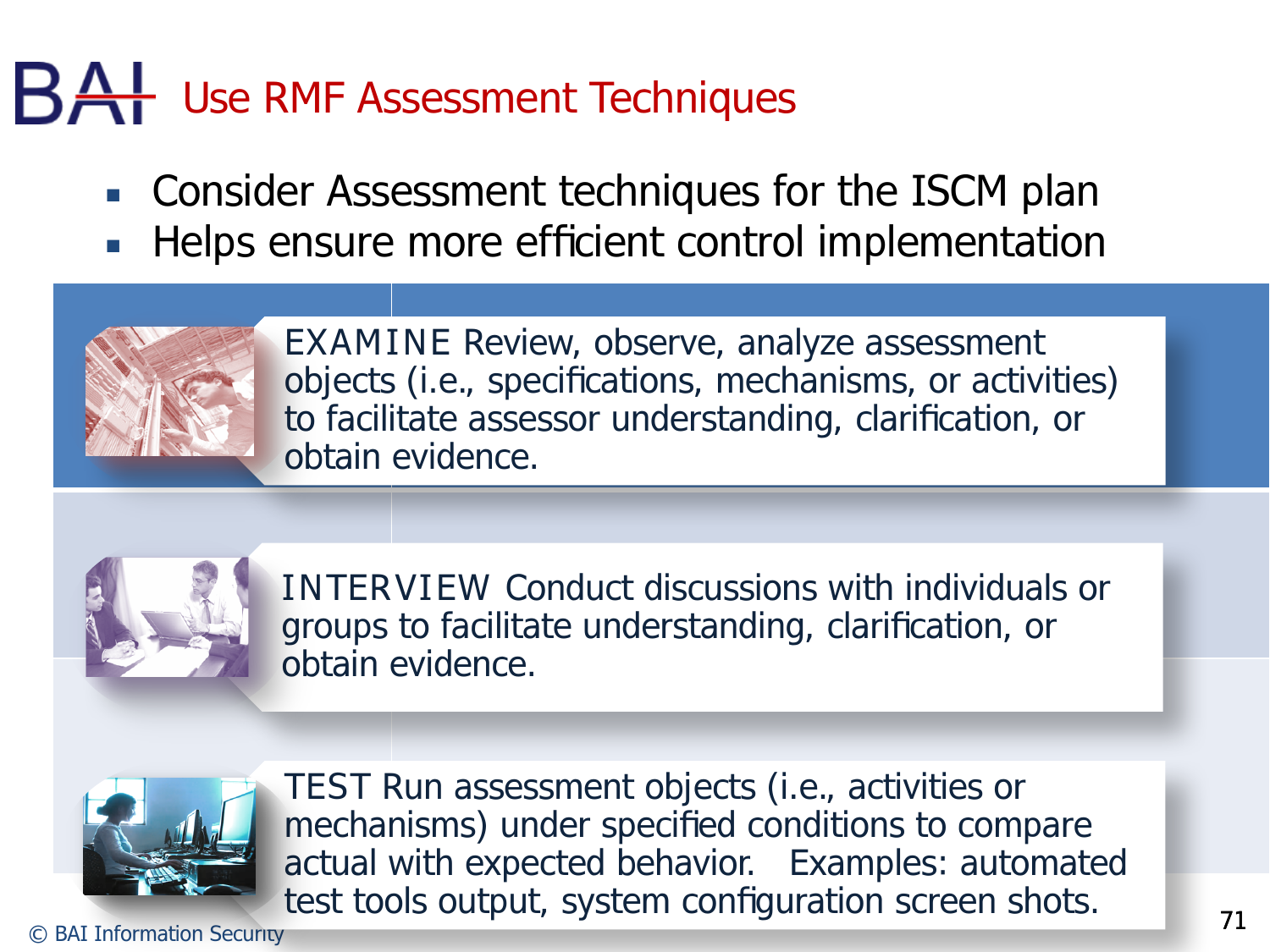

# Use RMF Assessment Techniques
Consider Assessment techniques for the ISCM plan
Helps ensure more efficient control implementation
|  |  |
| --- | --- |
|  |  |
|  |  |

EXAMINE Review, observe, analyze assessment objects (i.e., specifications, mechanisms, or activities) to facilitate assessor understanding, clarification, or obtain evidence.

INTERVIEW Conduct discussions with individuals or groups to facilitate understanding, clarification, or obtain evidence.

TEST Run assessment objects (i.e., activities or mechanisms) under specified conditions to compare actual with expected behavior.   Examples: automated test tools output, system configuration screen shots.